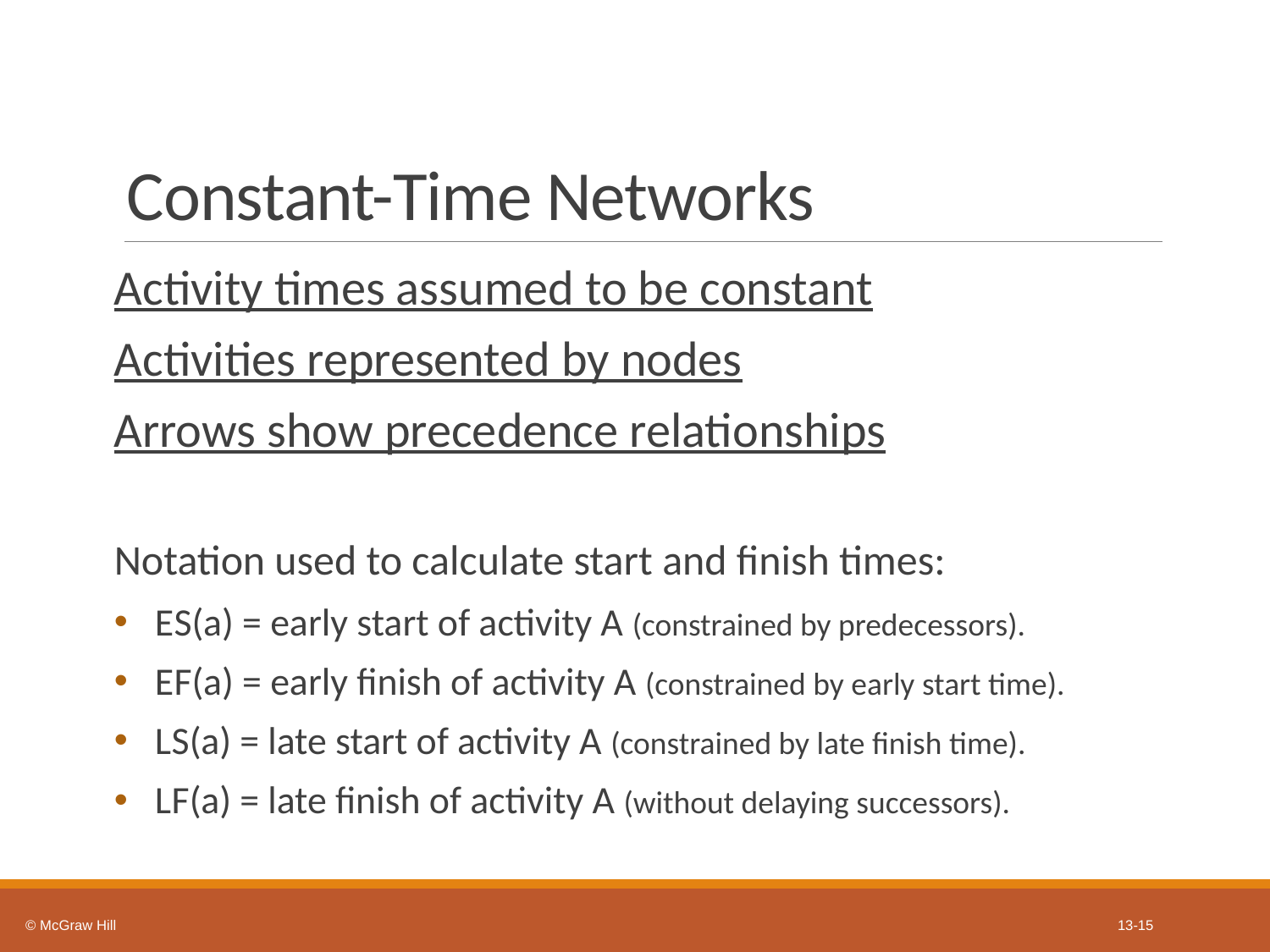

# Constant-Time Networks
Activity times assumed to be constant
Activities represented by nodes
Arrows show precedence relationships

Notation used to calculate start and finish times:
E S(a) = early start of activity A (constrained by predecessors).
E F(a) = early finish of activity A (constrained by early start time).
L S(a) = late start of activity A (constrained by late finish time).
L F(a) = late finish of activity A (without delaying successors).